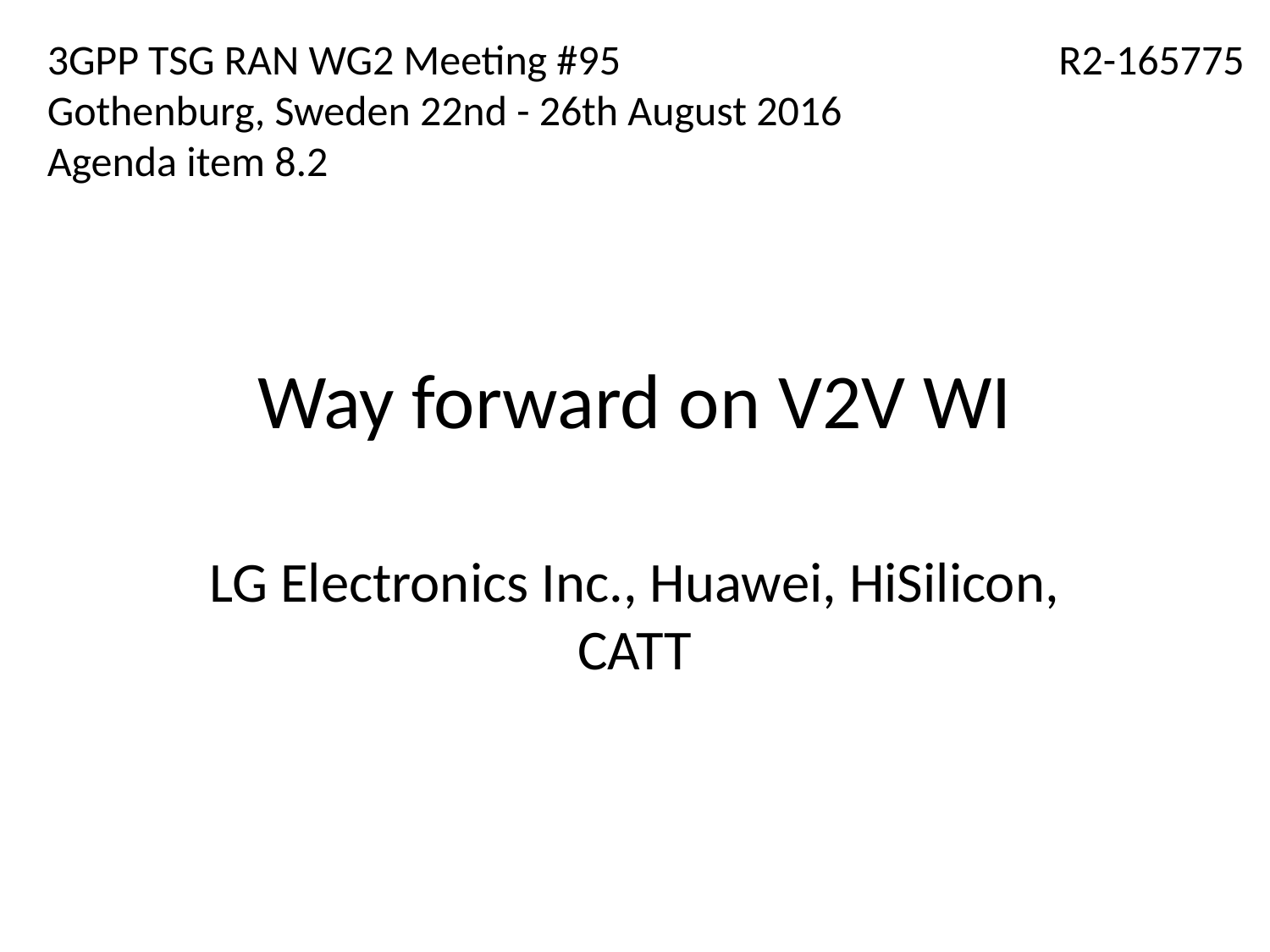

3GPP TSG RAN WG2 Meeting #95
Gothenburg, Sweden 22nd - 26th August 2016
Agenda item 8.2
R2-165775
# Way forward on V2V WI
LG Electronics Inc., Huawei, HiSilicon, CATT